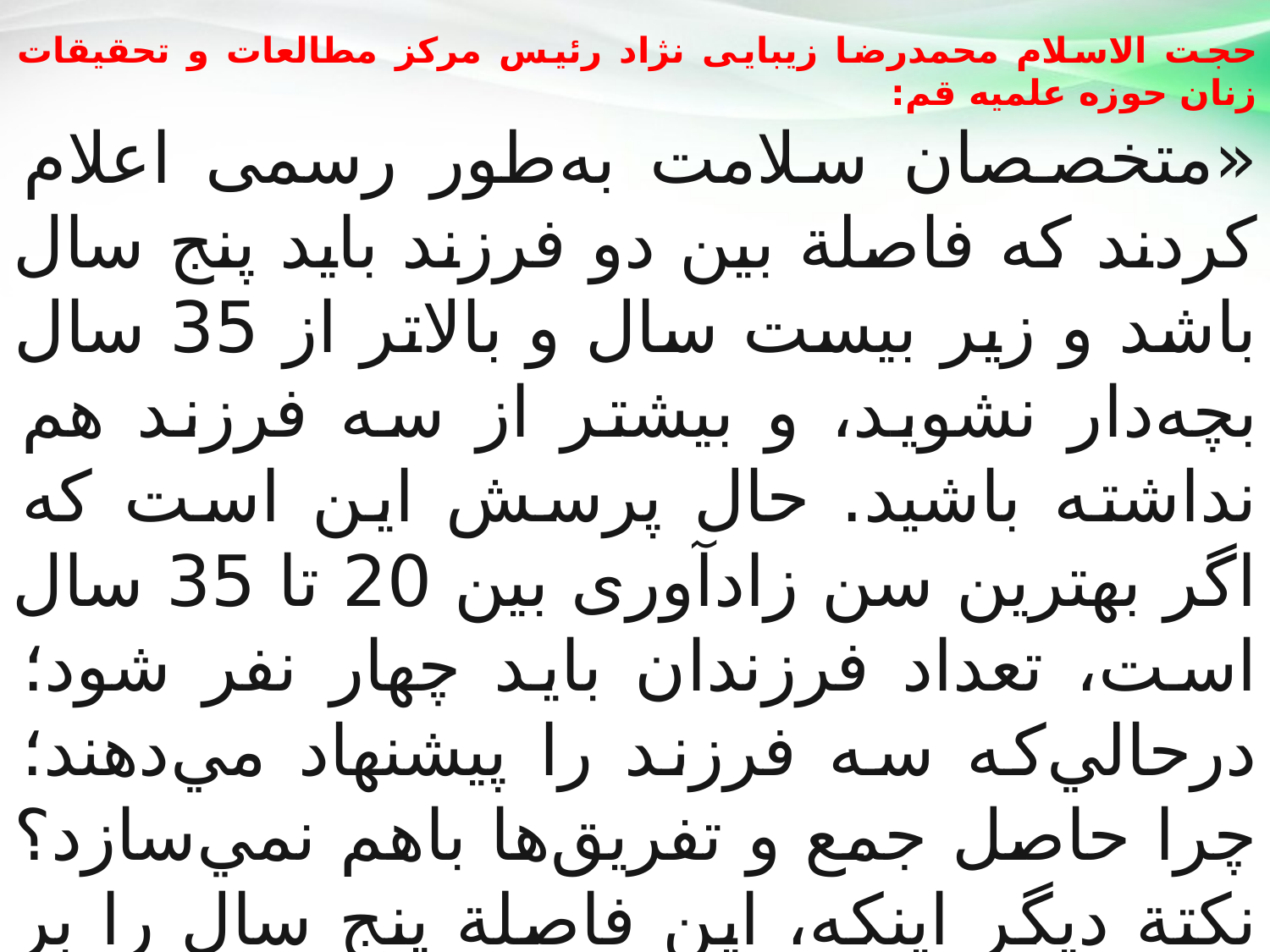

حجت الاسلام محمدرضا زیبایی نژاد رئیس مرکز مطالعات و تحقیقات زنان حوزه علمیه قم:
«متخصصان سلامت به‌طور رسمی اعلام کردند که فاصلة بین دو فرزند باید پنج سال باشد و زیر بیست سال و بالاتر از 35 سال بچه‌دار نشويد، و بیشتر از سه فرزند هم نداشته باشید. حال پرسش اين است که اگر بهترین سن زادآوری بین 20 تا 35 سال است، تعداد فرزندان بايد چهار نفر شود؛ درحالي‌که سه فرزند را پيشنهاد مي‌دهند؛ چرا حاصل جمع و تفریق‌ها باهم نمي‌سازد؟ نکتة ديگر اينکه، این فاصلة پنج سال را بر چه اساسي به ‌دست آورده‌اند؟ آيا در چنين موضوعاتي بايد صرفاً بر اساس موازين پزشكي داوري كرد؟»